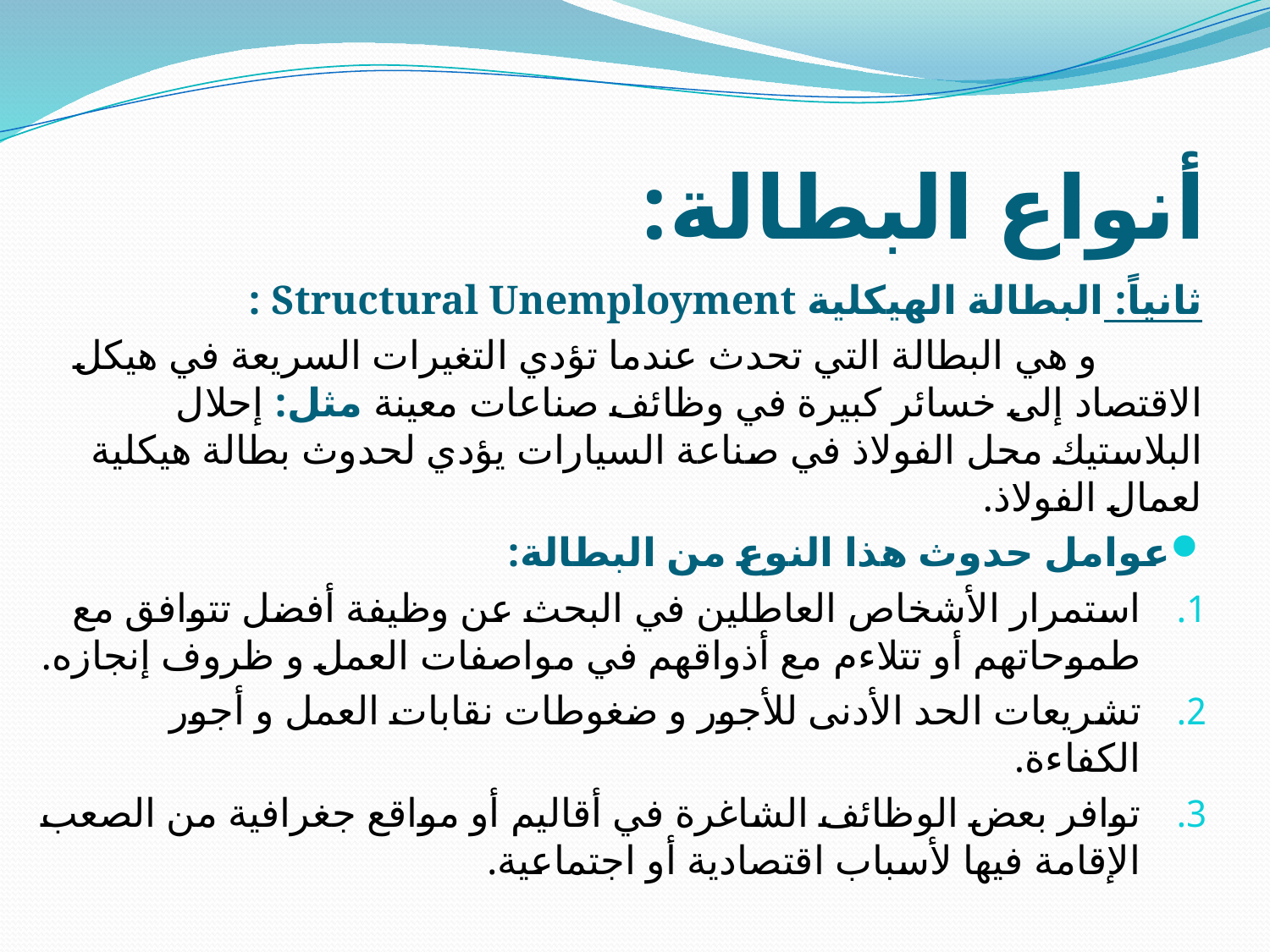

# أنواع البطالة:
ثانياً: البطالة الهيكلية Structural Unemployment :
          و هي البطالة التي تحدث عندما تؤدي التغيرات السريعة في هيكل الاقتصاد إلى خسائر كبيرة في وظائف صناعات معينة مثل: إحلال البلاستيك محل الفولاذ في صناعة السيارات يؤدي لحدوث بطالة هيكلية لعمال الفولاذ.
عوامل حدوث هذا النوع من البطالة:
استمرار الأشخاص العاطلين في البحث عن وظيفة أفضل تتوافق مع طموحاتهم أو تتلاءم مع أذواقهم في مواصفات العمل و ظروف إنجازه.
تشريعات الحد الأدنى للأجور و ضغوطات نقابات العمل و أجور الكفاءة.
توافر بعض الوظائف الشاغرة في أقاليم أو مواقع جغرافية من الصعب الإقامة فيها لأسباب اقتصادية أو اجتماعية.